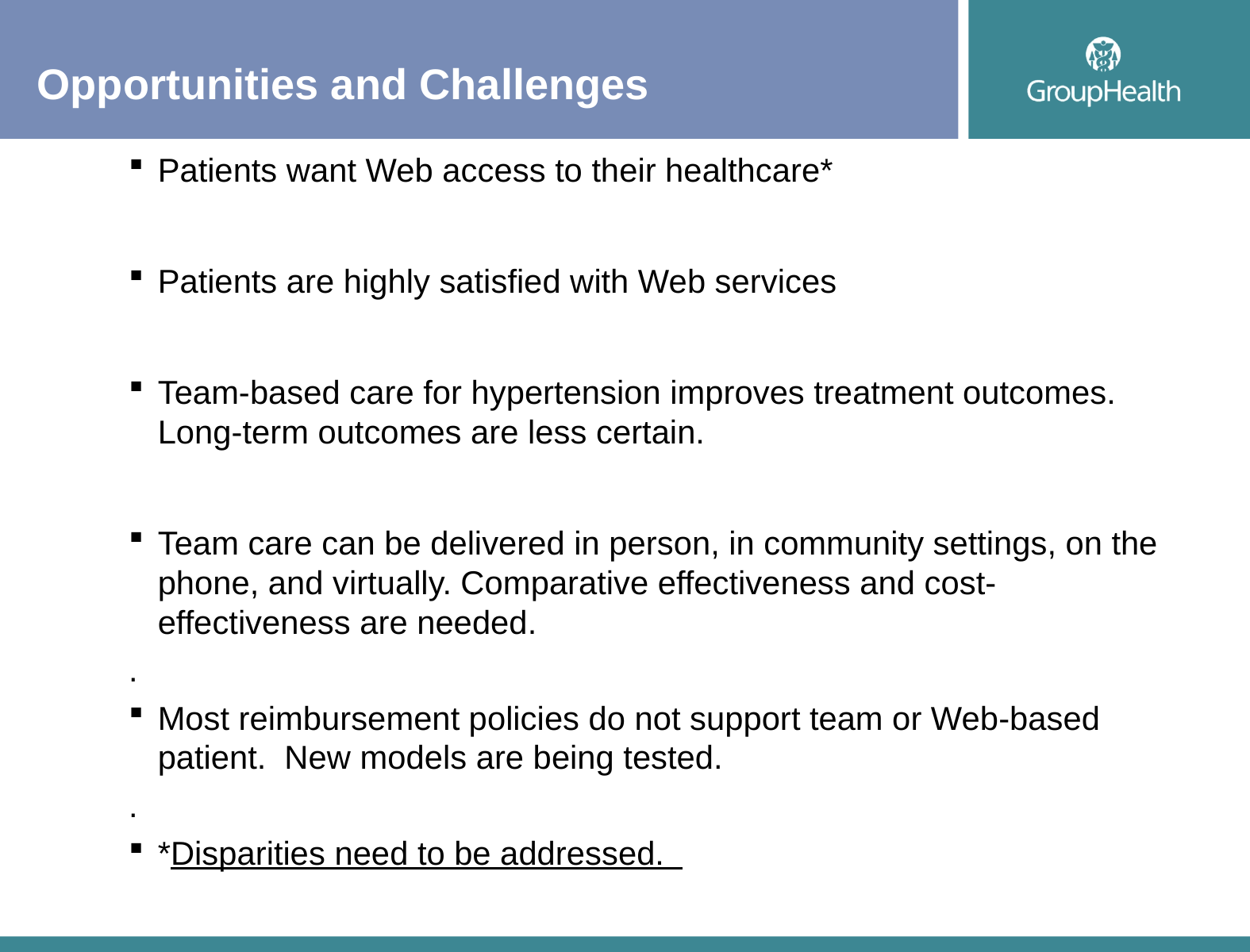

# Opportunities and Challenges
Patients want Web access to their healthcare*

Patients are highly satisfied with Web services

Team-based care for hypertension improves treatment outcomes.  Long-term outcomes are less certain.

Team care can be delivered in person, in community settings, on the phone, and virtually. Comparative effectiveness and cost-effectiveness are needed.
.
Most reimbursement policies do not support team or Web-based patient.  New models are being tested.
.
*Disparities need to be addressed.

.
.